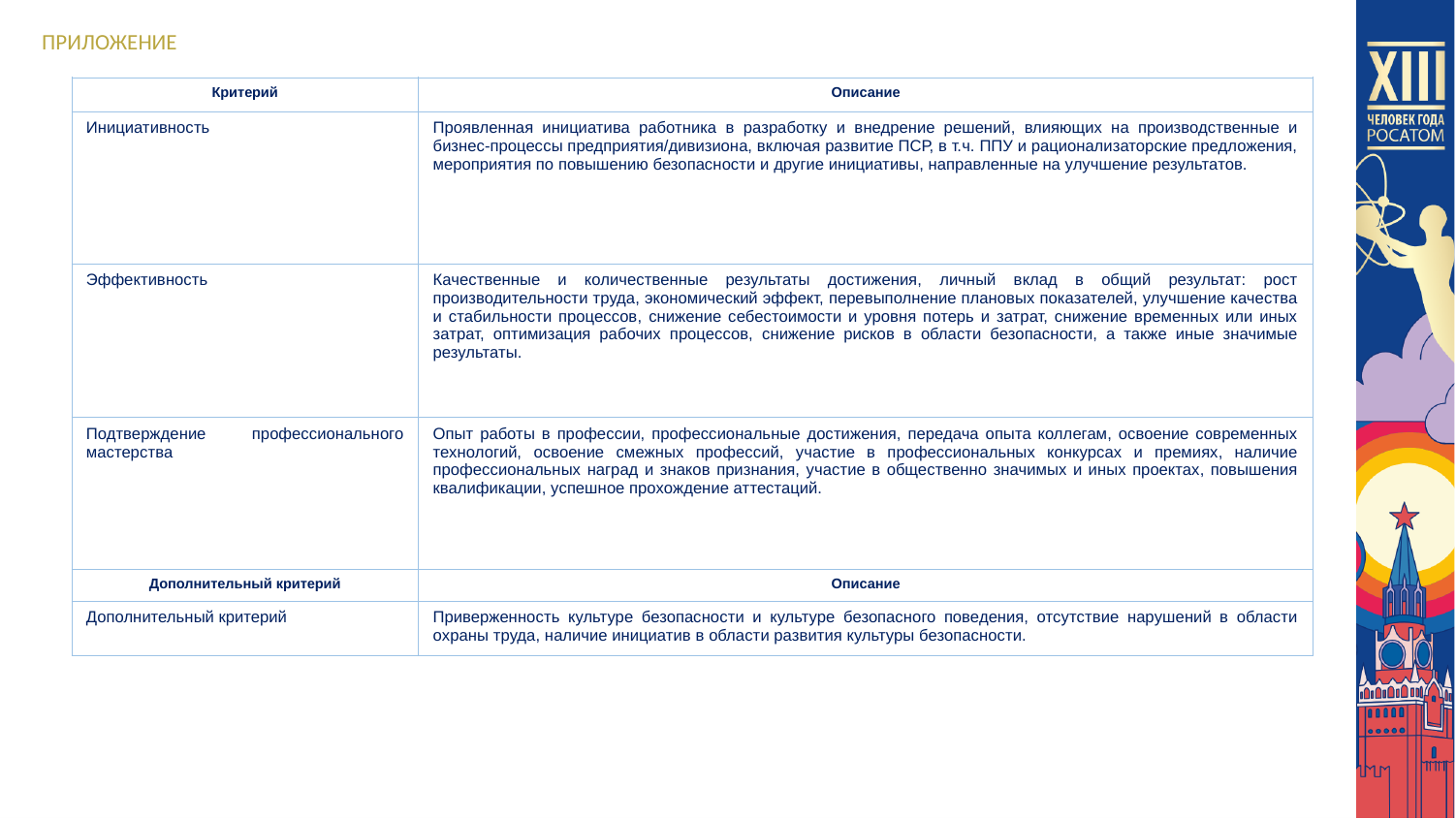

ПРИЛОЖЕНИЕ
| Критерий | Описание |
| --- | --- |
| Инициативность | Проявленная инициатива работника в разработку и внедрение решений, влияющих на производственные и бизнес-процессы предприятия/дивизиона, включая развитие ПСР, в т.ч. ППУ и рационализаторские предложения, мероприятия по повышению безопасности и другие инициативы, направленные на улучшение результатов. |
| Эффективность | Качественные и количественные результаты достижения, личный вклад в общий результат: рост производительности труда, экономический эффект, перевыполнение плановых показателей, улучшение качества и стабильности процессов, снижение себестоимости и уровня потерь и затрат, снижение временных или иных затрат, оптимизация рабочих процессов, снижение рисков в области безопасности, а также иные значимые результаты. |
| Подтверждение профессионального мастерства | Опыт работы в профессии, профессиональные достижения, передача опыта коллегам, освоение современных технологий, освоение смежных профессий, участие в профессиональных конкурсах и премиях, наличие профессиональных наград и знаков признания, участие в общественно значимых и иных проектах, повышения квалификации, успешное прохождение аттестаций. |
| Дополнительный критерий | Описание |
| Дополнительный критерий | Приверженность культуре безопасности и культуре безопасного поведения, отсутствие нарушений в области охраны труда, наличие инициатив в области развития культуры безопасности. |